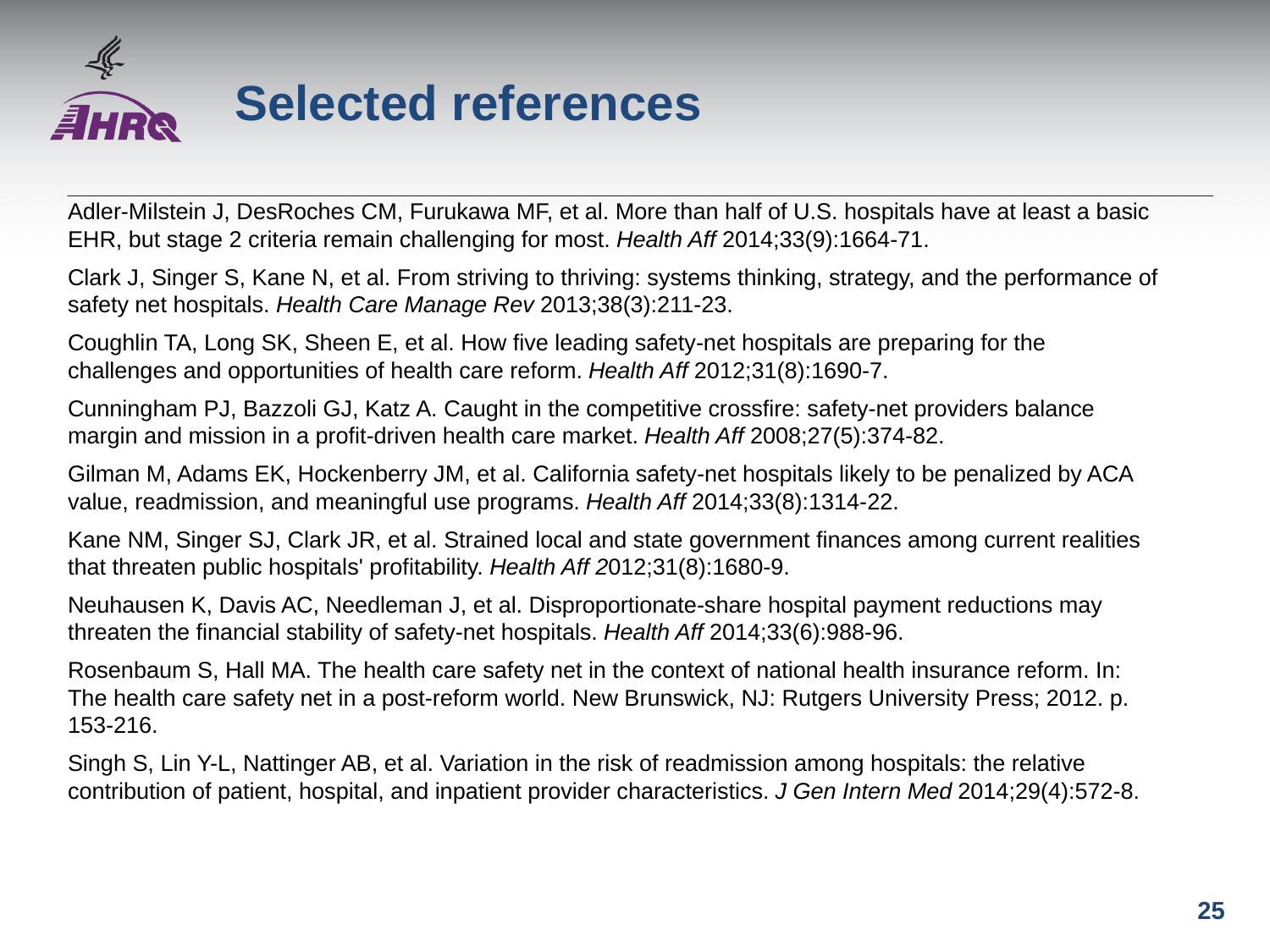

# Selected references
Adler-Milstein J, DesRoches CM, Furukawa MF, et al. More than half of U.S. hospitals have at least a basic EHR, but stage 2 criteria remain challenging for most. Health Aff 2014;33(9):1664-71.
Clark J, Singer S, Kane N, et al. From striving to thriving: systems thinking, strategy, and the performance of safety net hospitals. Health Care Manage Rev 2013;38(3):211-23.
Coughlin TA, Long SK, Sheen E, et al. How five leading safety-net hospitals are preparing for the challenges and opportunities of health care reform. Health Aff 2012;31(8):1690-7.
Cunningham PJ, Bazzoli GJ, Katz A. Caught in the competitive crossfire: safety-net providers balance margin and mission in a profit-driven health care market. Health Aff 2008;27(5):374-82.
Gilman M, Adams EK, Hockenberry JM, et al. California safety-net hospitals likely to be penalized by ACA value, readmission, and meaningful use programs. Health Aff 2014;33(8):1314-22.
Kane NM, Singer SJ, Clark JR, et al. Strained local and state government finances among current realities that threaten public hospitals' profitability. Health Aff 2012;31(8):1680-9.
Neuhausen K, Davis AC, Needleman J, et al. Disproportionate-share hospital payment reductions may threaten the financial stability of safety-net hospitals. Health Aff 2014;33(6):988-96.
Rosenbaum S, Hall MA. The health care safety net in the context of national health insurance reform. In: The health care safety net in a post-reform world. New Brunswick, NJ: Rutgers University Press; 2012. p. 153-216.
Singh S, Lin Y-L, Nattinger AB, et al. Variation in the risk of readmission among hospitals: the relative contribution of patient, hospital, and inpatient provider characteristics. J Gen Intern Med 2014;29(4):572-8.
25